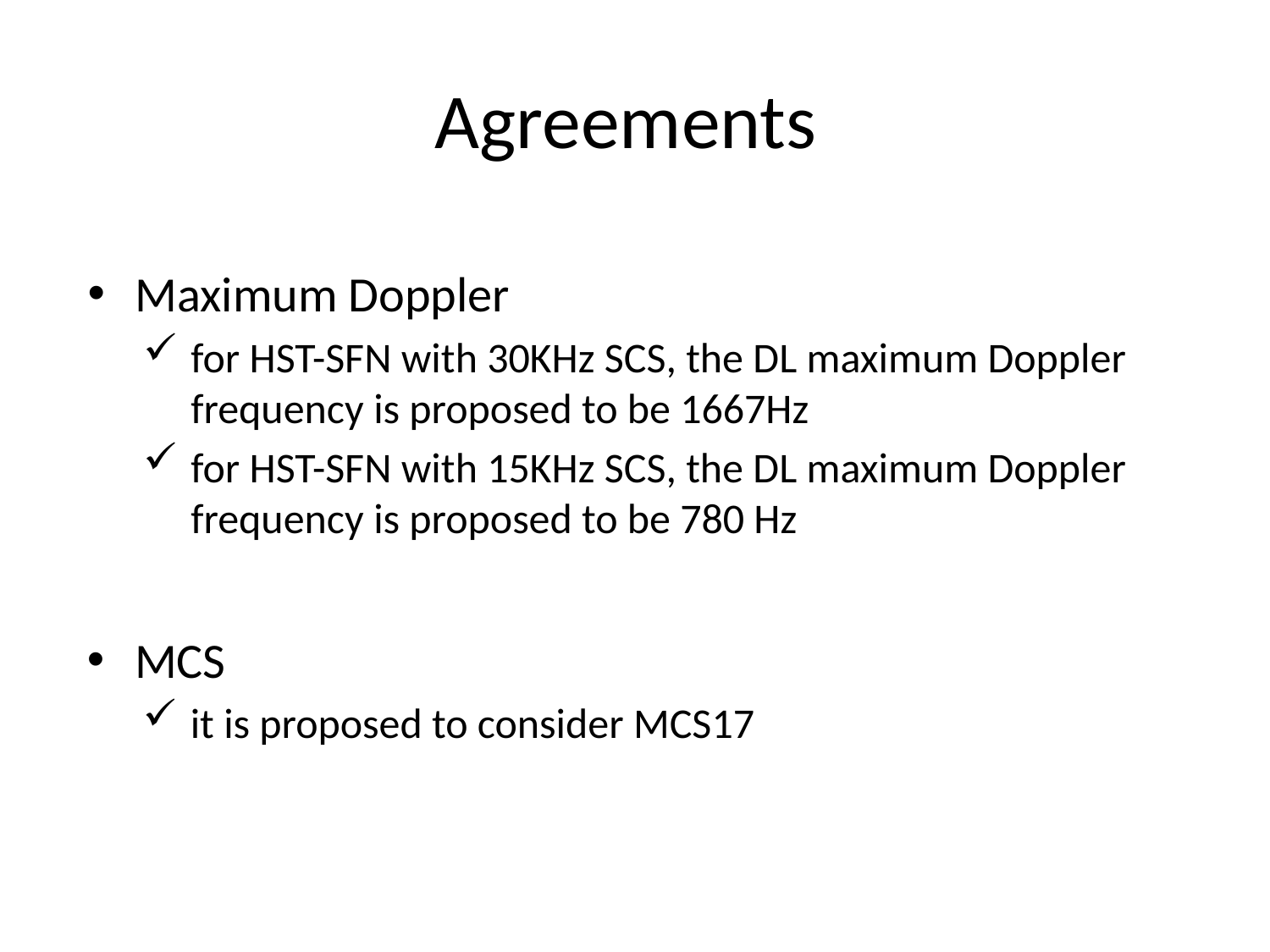

# Agreements
Maximum Doppler
for HST-SFN with 30KHz SCS, the DL maximum Doppler frequency is proposed to be 1667Hz
for HST-SFN with 15KHz SCS, the DL maximum Doppler frequency is proposed to be 780 Hz

MCS
it is proposed to consider MCS17